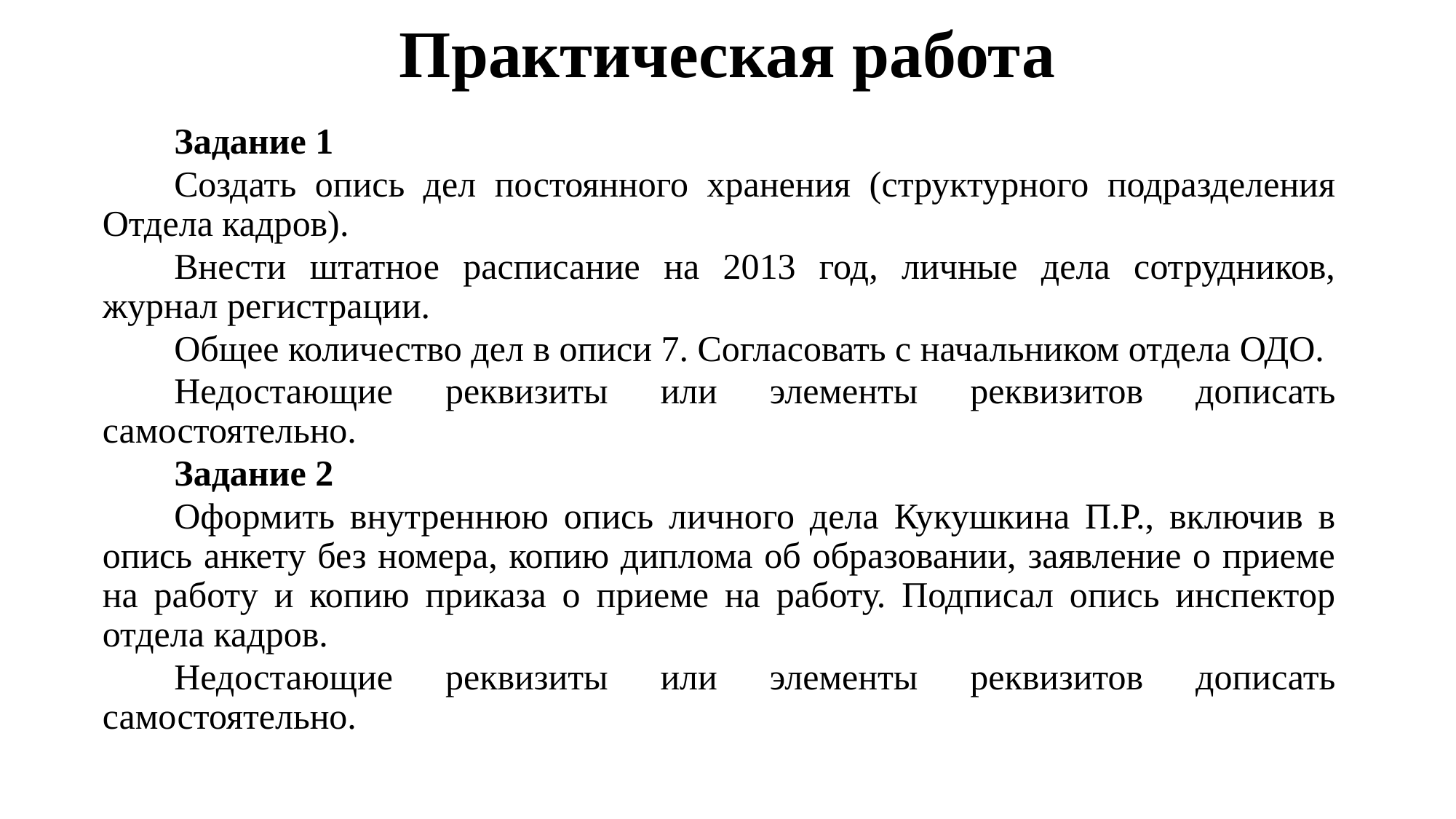

# Практическая работа
Задание 1
Создать опись дел постоянного хранения (структурного подразделения Отдела кадров).
Внести штатное расписание на 2013 год, личные дела сотрудников, журнал регистрации.
Общее количество дел в описи 7. Согласовать с начальником отдела ОДО.
Недостающие реквизиты или элементы реквизитов дописать самостоятельно.
Задание 2
Оформить внутреннюю опись личного дела Кукушкина П.Р., включив в опись анкету без номера, копию диплома об образовании, заявление о приеме на работу и копию приказа о приеме на работу. Подписал опись инспектор отдела кадров.
Недостающие реквизиты или элементы реквизитов дописать самостоятельно.